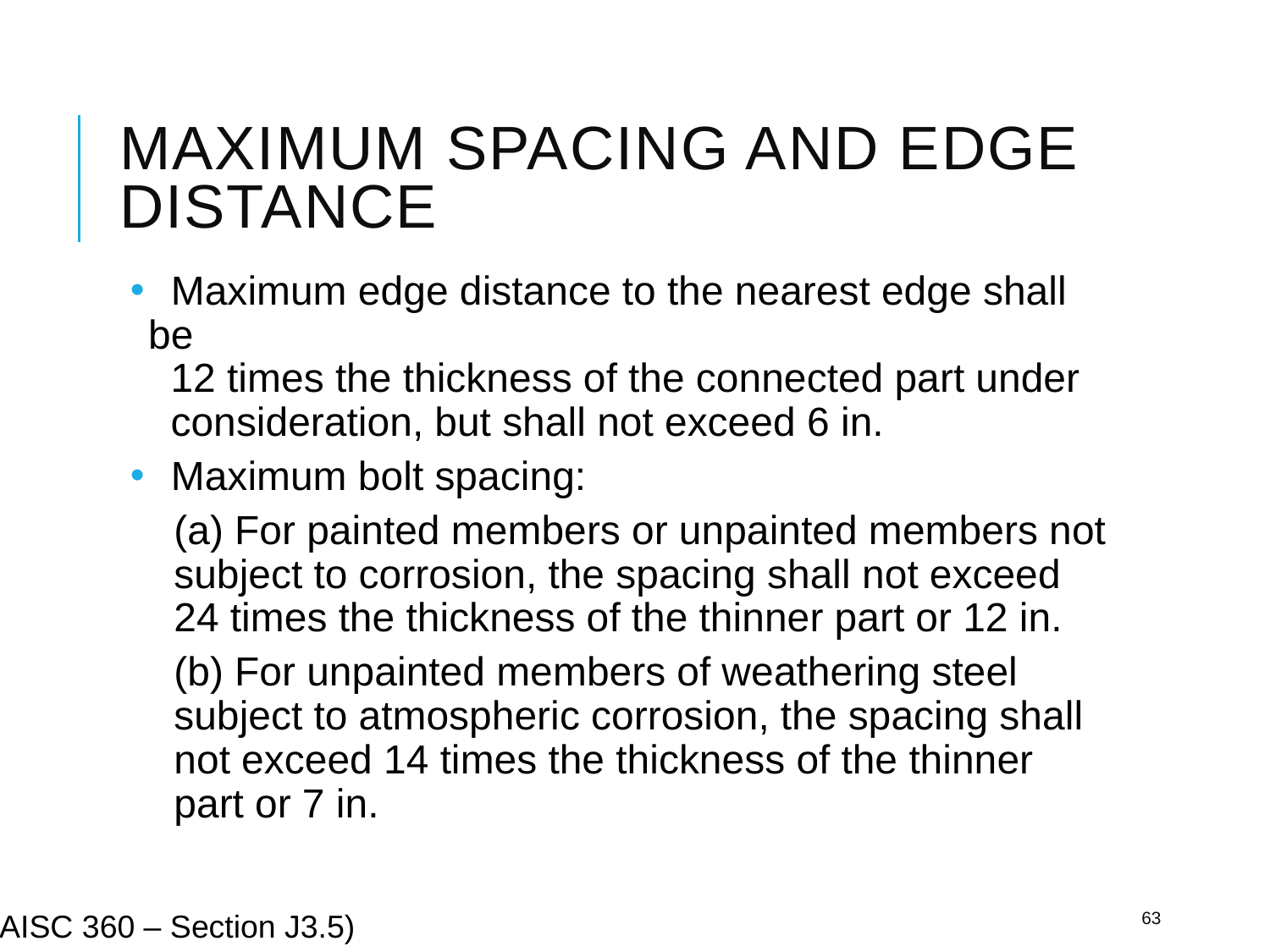

# Maximum spacing and Edge Distance
  Maximum edge distance to the nearest edge shall be
  12 times the thickness of the connected part under
  consideration, but shall not exceed 6 in.
  Maximum bolt spacing:
(a) For painted members or unpainted members not subject to corrosion, the spacing shall not exceed 24 times the thickness of the thinner part or 12 in.
(b) For unpainted members of weathering steel subject to atmospheric corrosion, the spacing shall not exceed 14 times the thickness of the thinner part or 7 in.
63
(AISC 360 – Section J3.5)